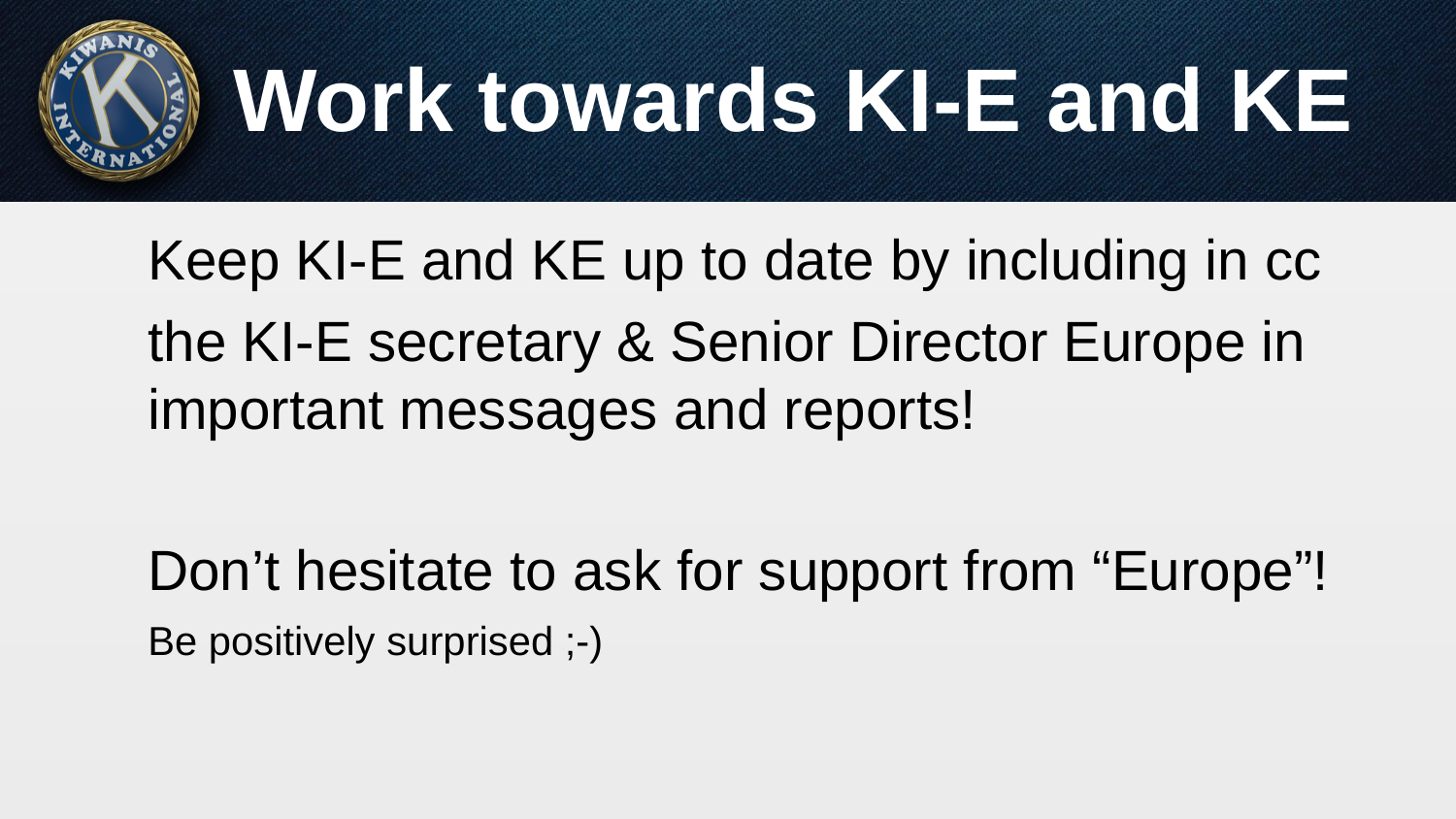

# Work towards KI-E and KE
Keep KI-E and KE up to date by including in cc
the KI-E secretary & Senior Director Europe in important messages and reports!

Don’t hesitate to ask for support from “Europe”!
Be positively surprised ;-)